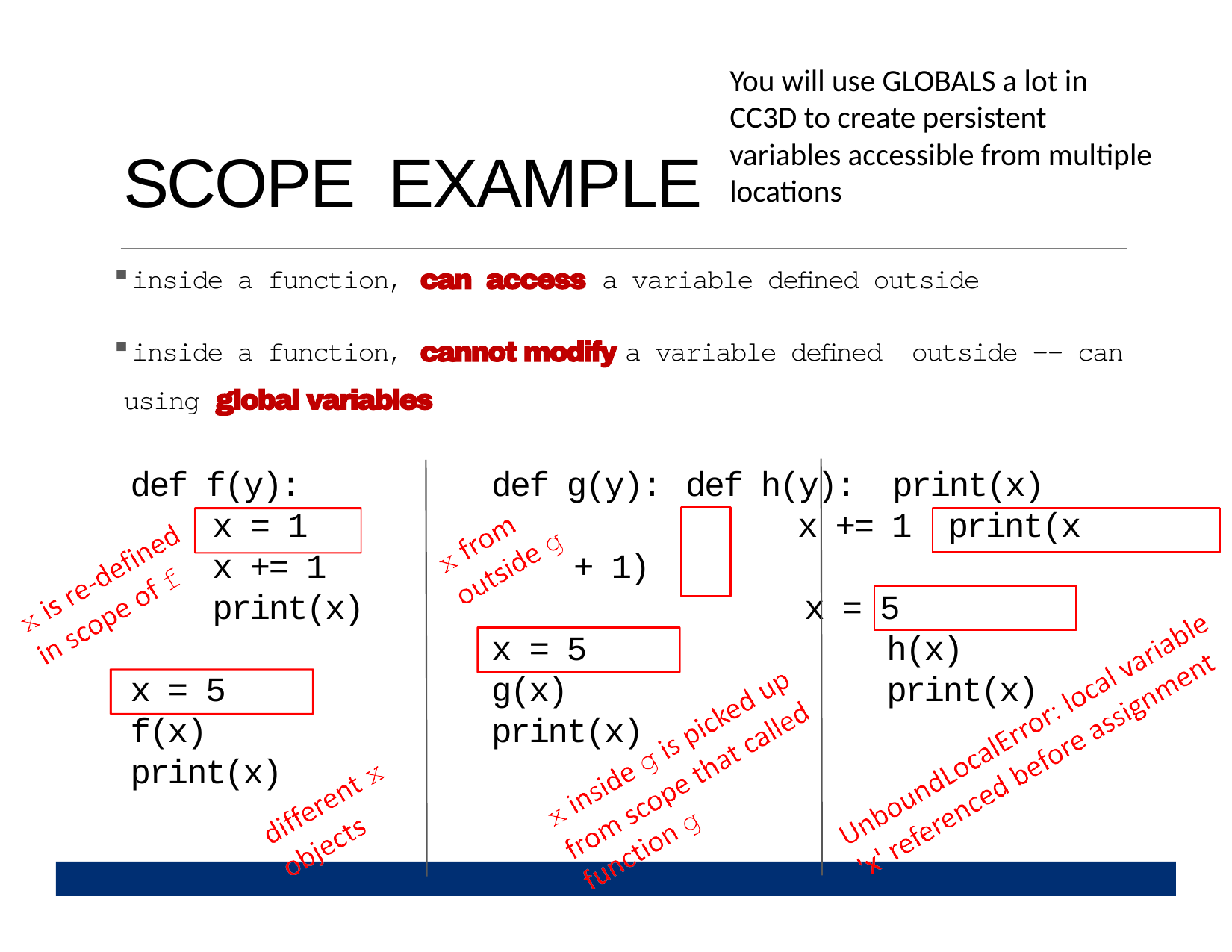

You will use GLOBALS a lot in CC3D to create persistent variables accessible from multiple locations
# SCOPE  EXAMPLE
inside a function, can  access  a variable defined outside
inside a function, cannot modify a variable defined  outside -- can using global variables

def g(y):	def h(y):  print(x)		x += 1  print(x + 1)
x = 5
def f(y):
x = 1
x += 1
print(x)

x = 5  g(x)  print(x)
h(x)  print(x)

x = 5  f(x)  print(x)

25
6.0001 LECTURE 4